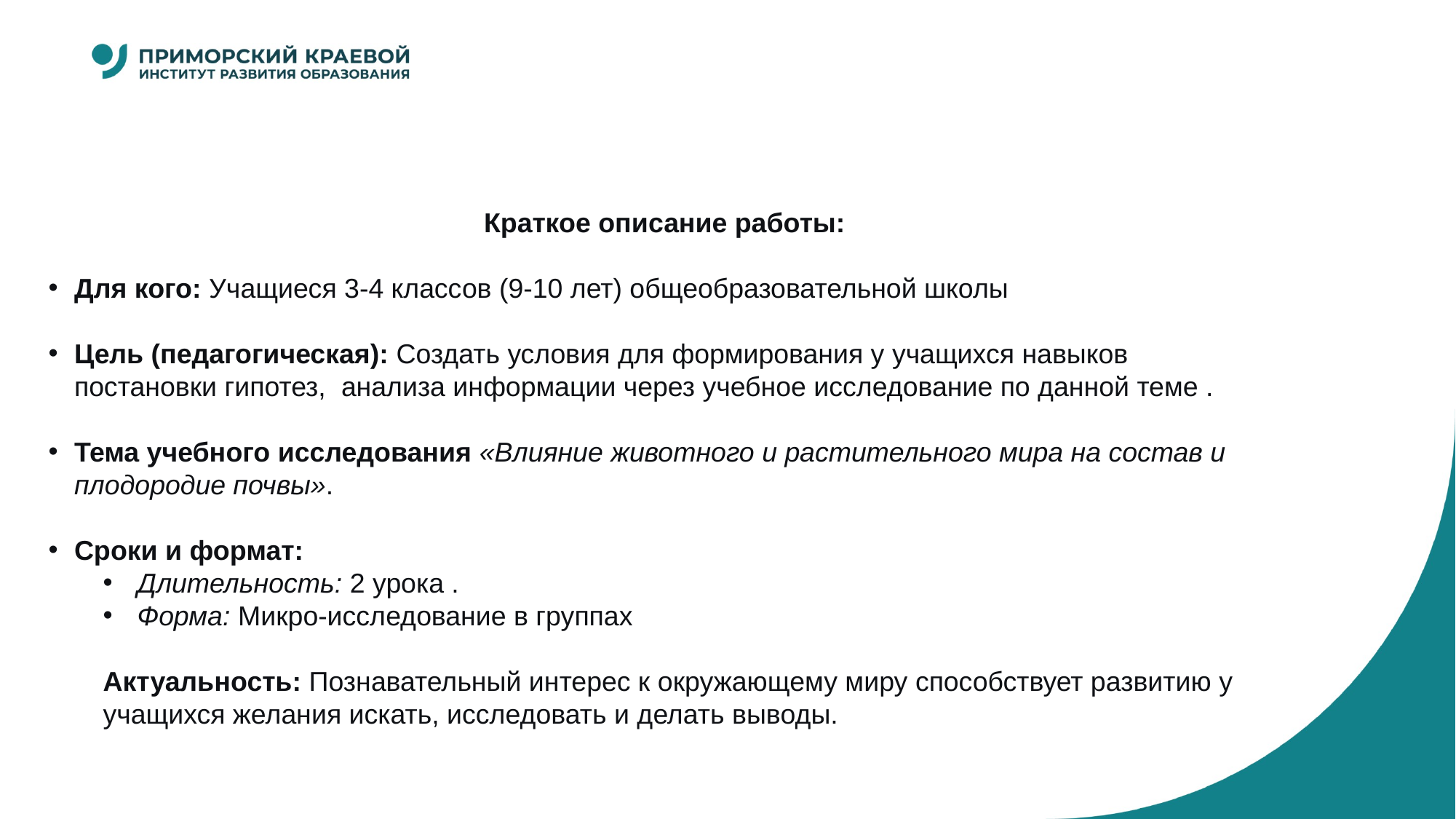

#
Краткое описание работы:

Для кого: Учащиеся 3-4 классов (9-10 лет) общеобразовательной школы

Цель (педагогическая): Создать условия для формирования у учащихся навыков  постановки гипотез,  анализа информации через учебное исследование по данной теме .

Тема учебного исследования «Влияние животного и растительного мира на состав и плодородие почвы».

Сроки и формат:
Длительность: 2 урока .
Форма: Микро-исследование в группах

Актуальность: Познавательный интерес к окружающему миру способствует развитию у учащихся желания искать, исследовать и делать выводы.